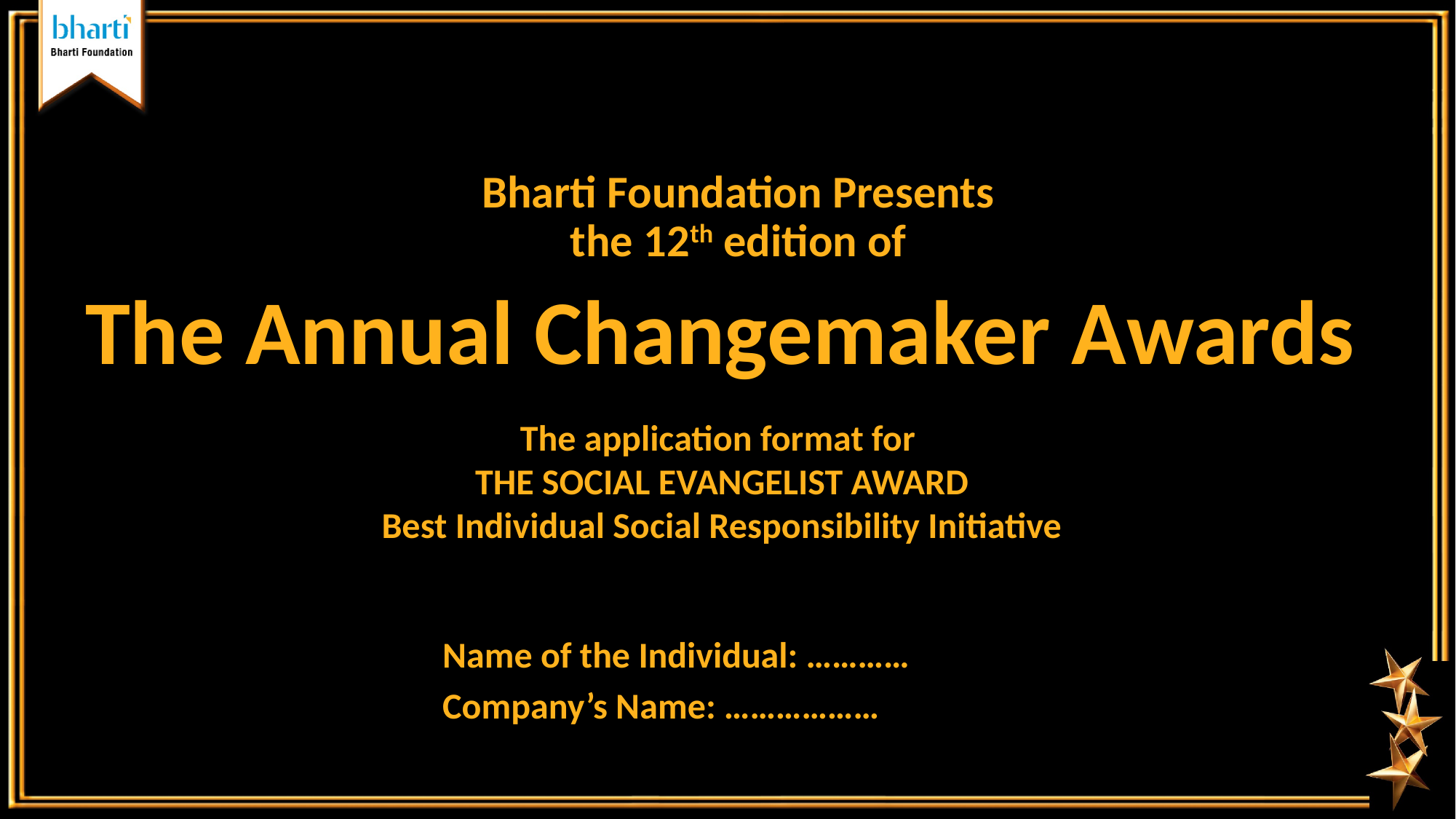

Bharti Foundation Presents
the 12th edition of
The Annual Changemaker Awards

The application format for
THE SOCIAL EVANGELIST AWARD
Best Individual Social Responsibility Initiative
| Name of the Individual: ………… |
| --- |
| Company’s Name: ……………… |